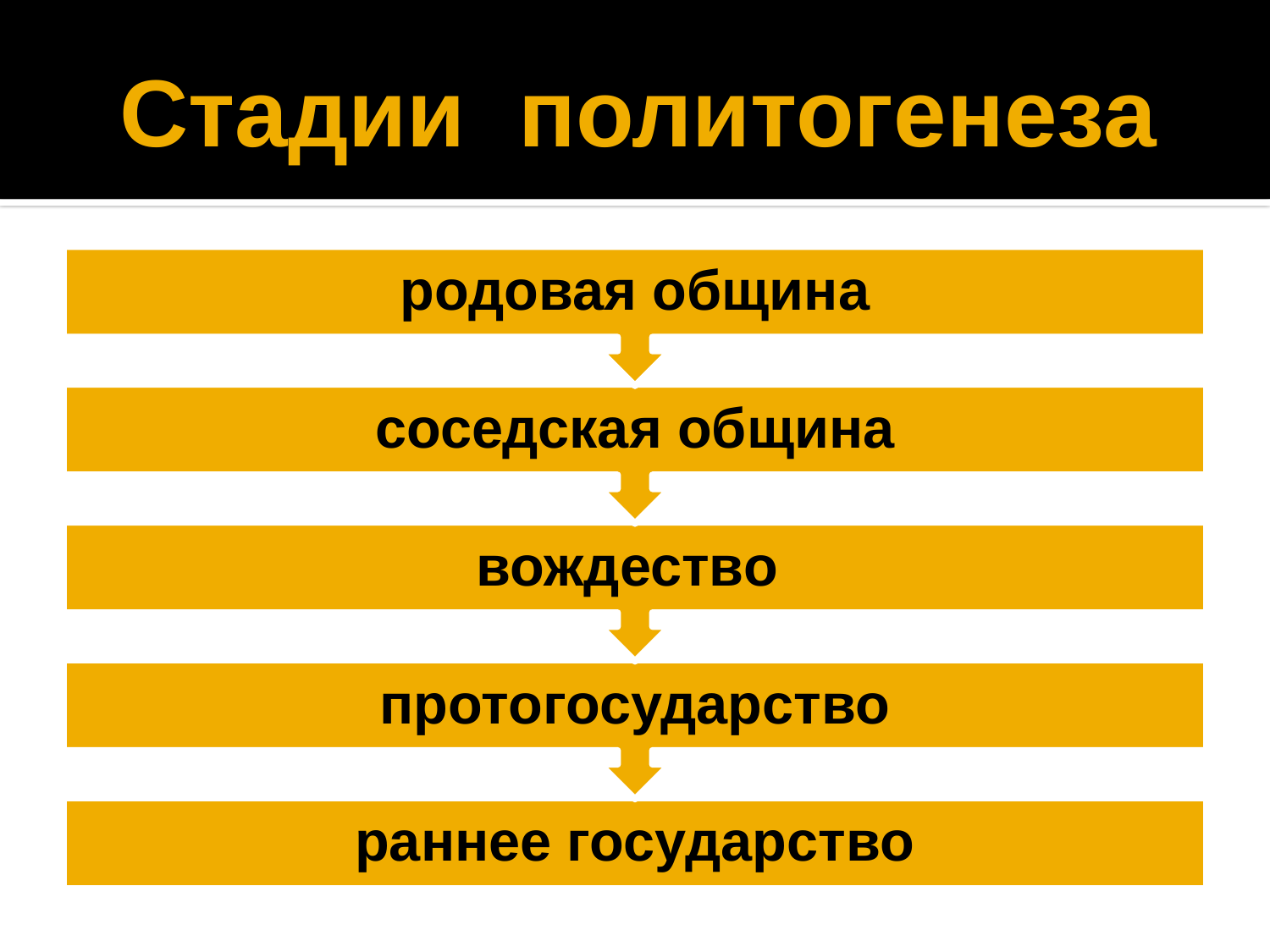

# Стадии  политогенеза
раннее государство
протогосударство
вождество
соседская община
родовая община